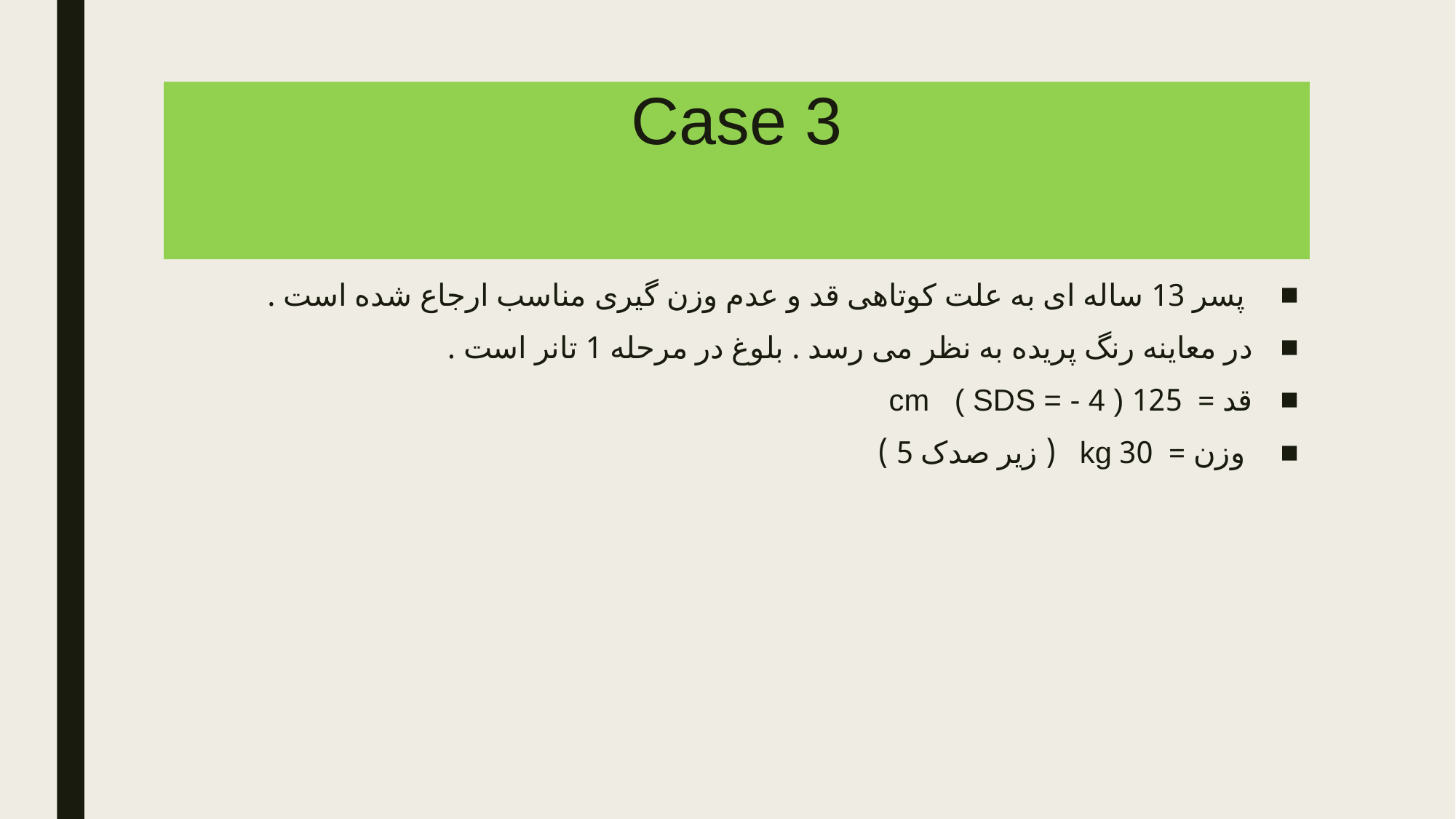

# Case 3
 پسر 13 ساله ای به علت کوتاهی قد و عدم وزن گیری مناسب ارجاع شده است .
در معاینه رنگ پریده به نظر می رسد . بلوغ در مرحله 1 تانر است .
قد =  125 cm   ( SDS = - 4 )
 وزن =  30 kg   ( زیر صدک 5 )